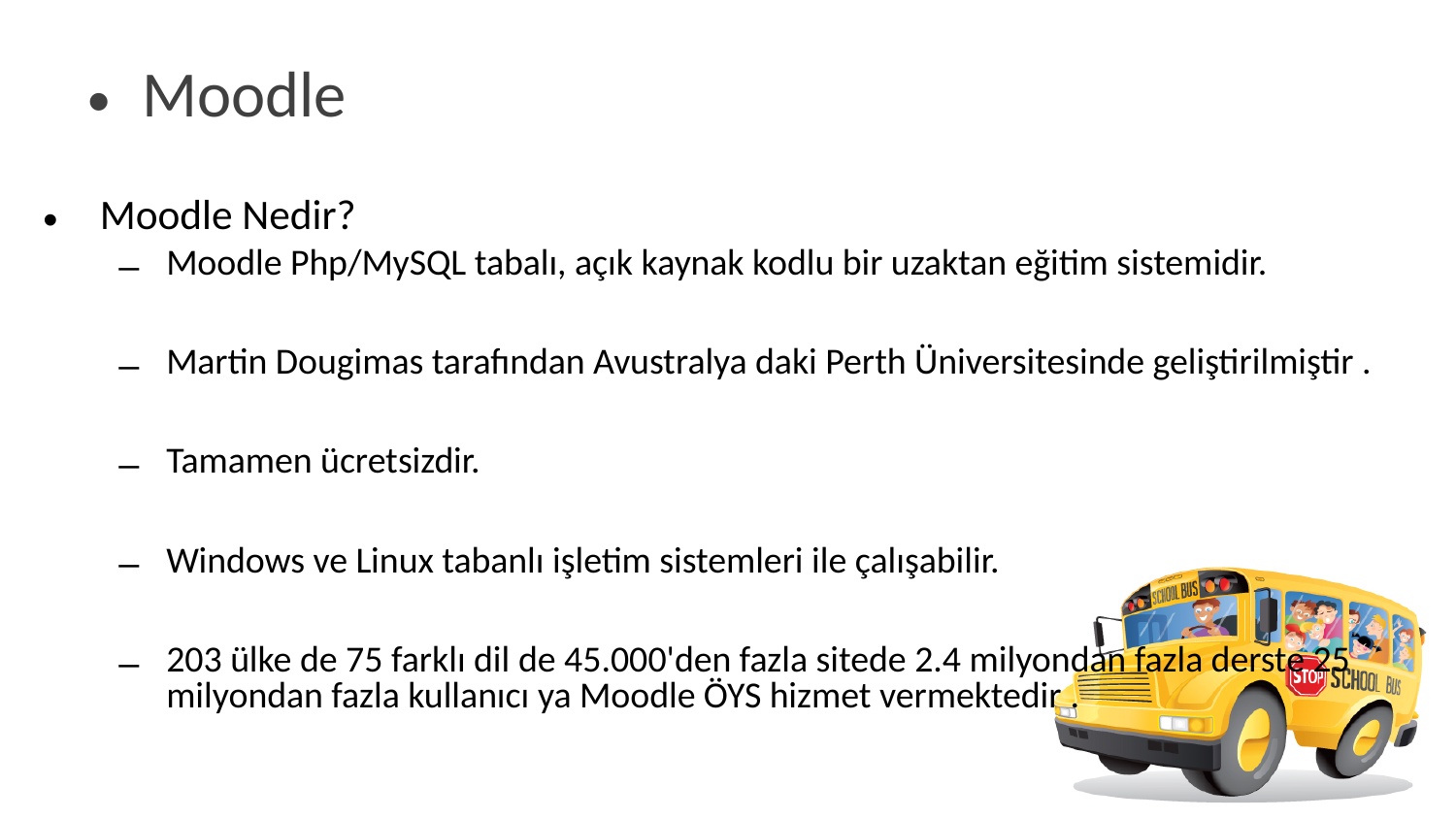

Moodle
Moodle Nedir?
Moodle Php/MySQL tabalı, açık kaynak kodlu bir uzaktan eğitim sistemidir.

Martin Dougimas tarafından Avustralya daki Perth Üniversitesinde geliştirilmiştir .

Tamamen ücretsizdir.

Windows ve Linux tabanlı işletim sistemleri ile çalışabilir.

203 ülke de 75 farklı dil de 45.000'den fazla sitede 2.4 milyondan fazla derste 25 milyondan fazla kullanıcı ya Moodle ÖYS hizmet vermektedir .